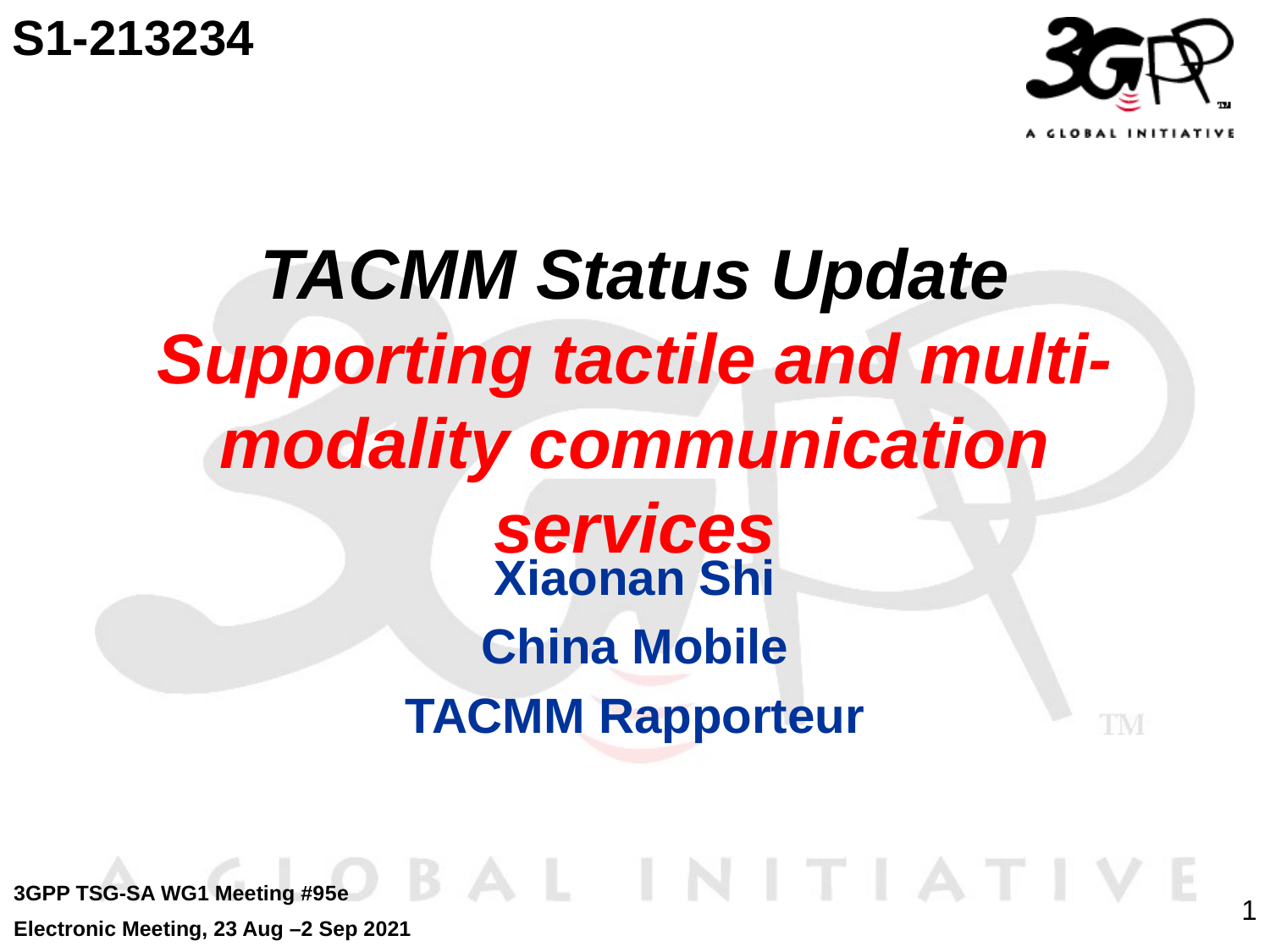

S1-213234

# TACMM Status Update Supporting tactile and multi-modality communication services
Xiaonan Shi
China Mobile
TACMM Rapporteur
3GPP TSG-SA WG1 Meeting #95e
Electronic Meeting, 23 Aug –2 Sep 2021
1